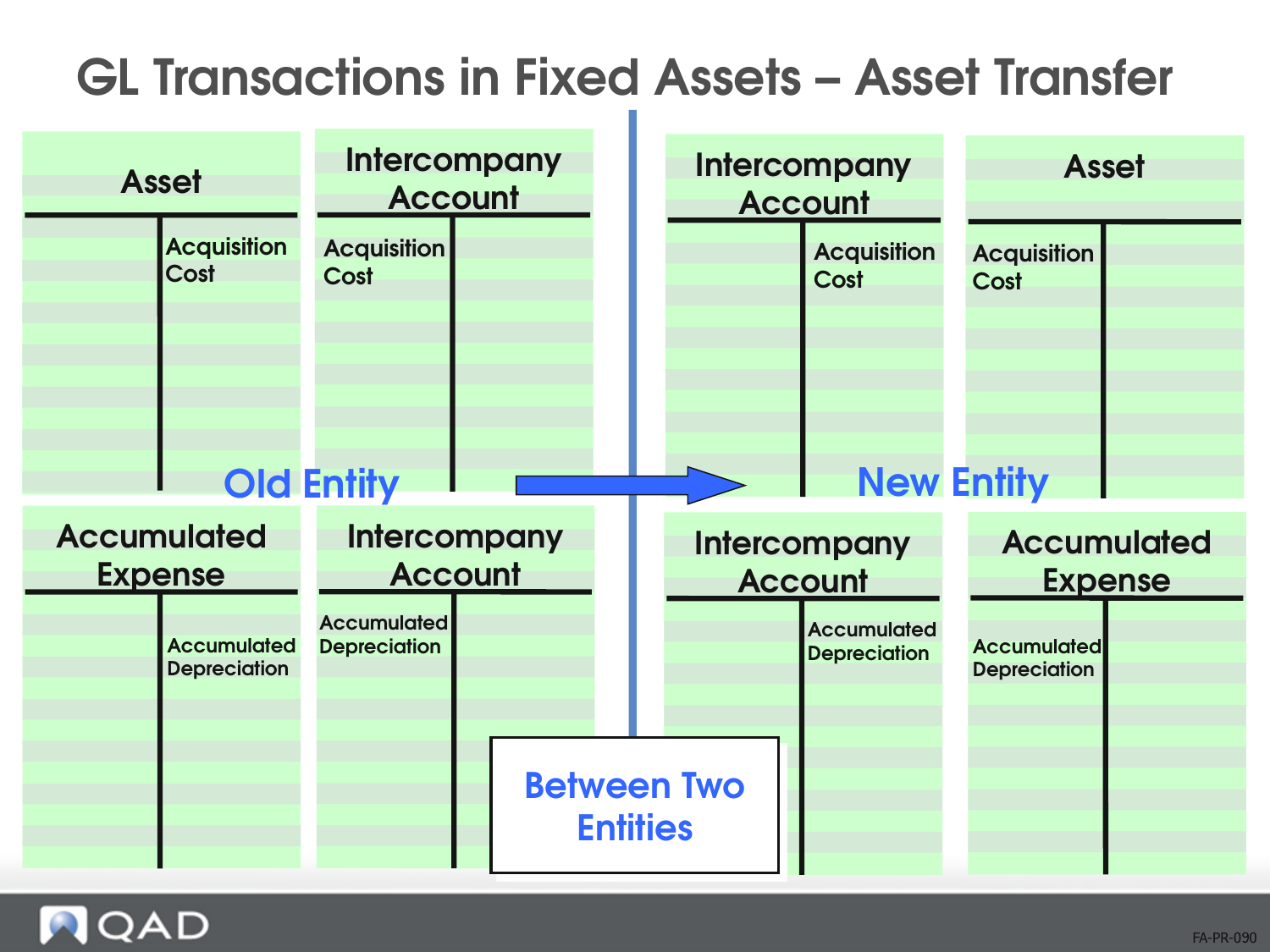

# GL Transactions in Fixed Assets – Asset Transfer

Intercompany Account

Asset

Intercompany Account

Asset
Acquisition Cost
Acquisition Cost
Acquisition Cost
Acquisition Cost
New Entity
Old Entity

Intercompany Account

Accumulated Expense

Accumulated Expense

Intercompany Account
Accumulated Depreciation
Accumulated Depreciation
Accumulated Depreciation
Accumulated Depreciation
Between Two Entities
FA-PR-090